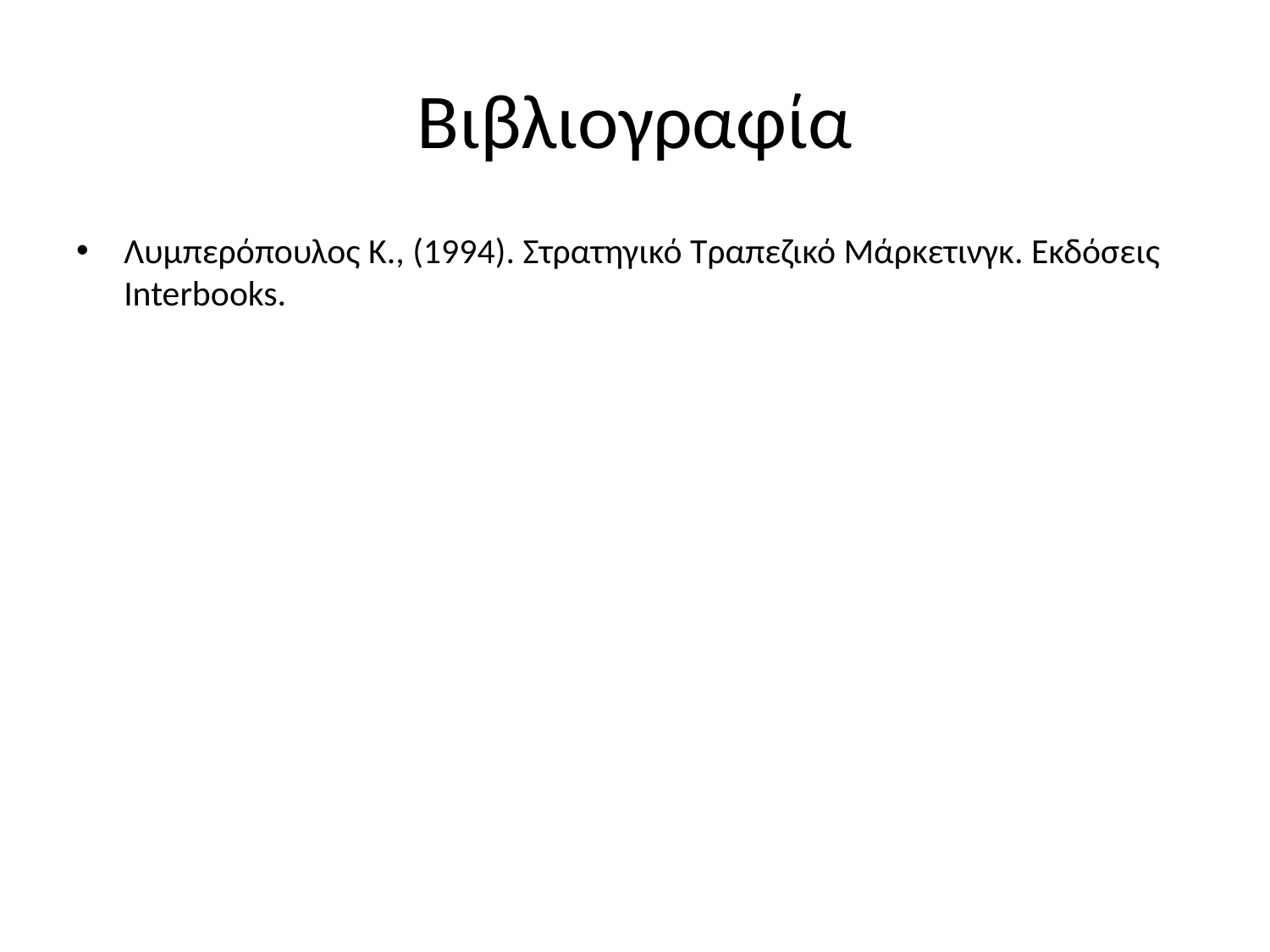

# Βιβλιογραφία
Λυμπερόπουλος Κ., (1994). Στρατηγικό Τραπεζικό Μάρκετινγκ. Εκδόσεις Interbooks.